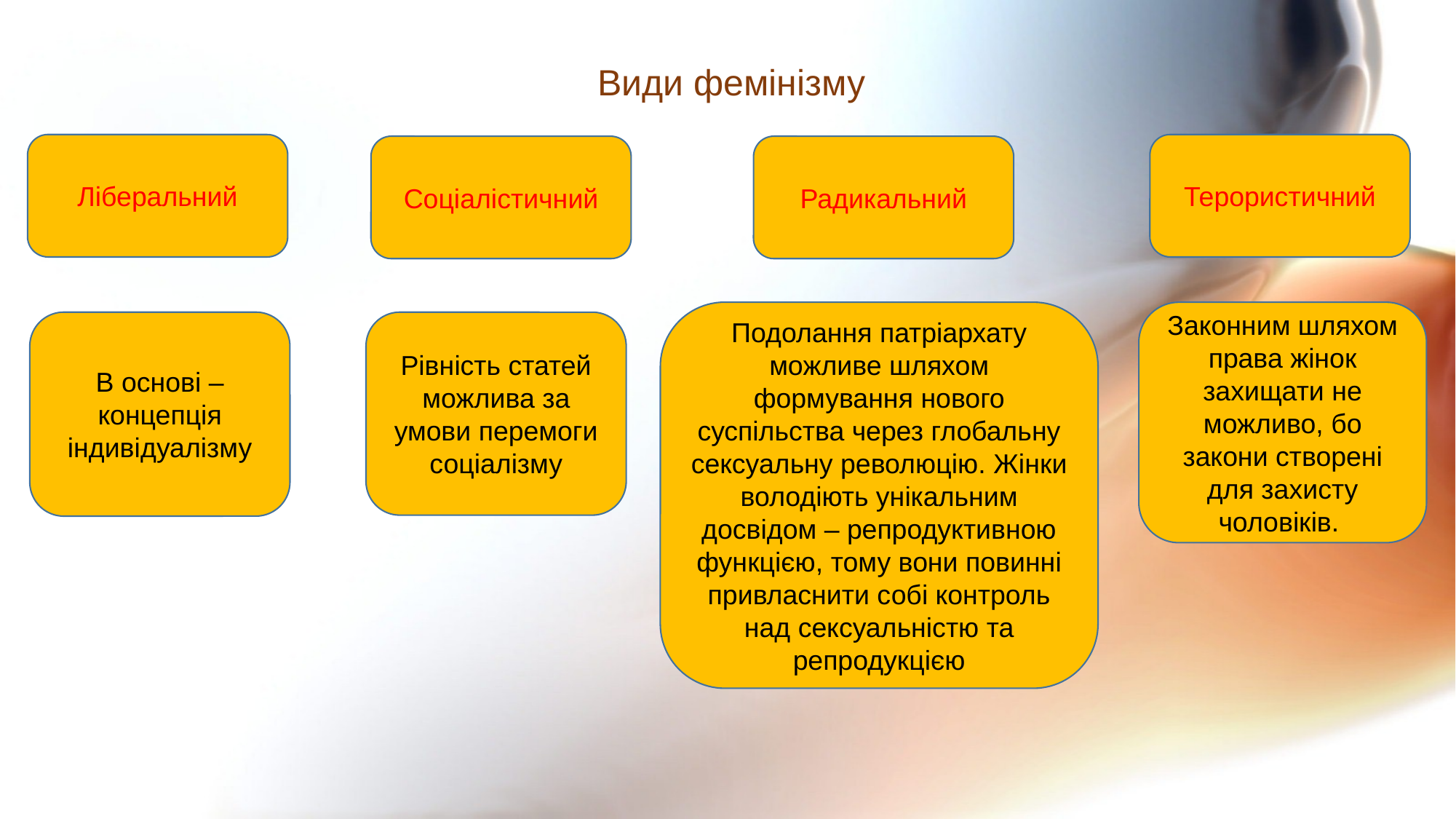

Види фемінізму
#
Ліберальний
Терористичний
Радикальний
Соціалістичний
Подолання патріархату можливе шляхом формування нового суспільства через глобальну сексуальну революцію. Жінки володіють унікальним досвідом – репродуктивною функцією, тому вони повинні привласнити собі контроль над сексуальністю та репродукцією
Законним шляхом права жінок захищати не можливо, бо закони створені для захисту чоловіків.
В основі – концепція індивідуалізму
Рівність статей можлива за умови перемоги соціалізму